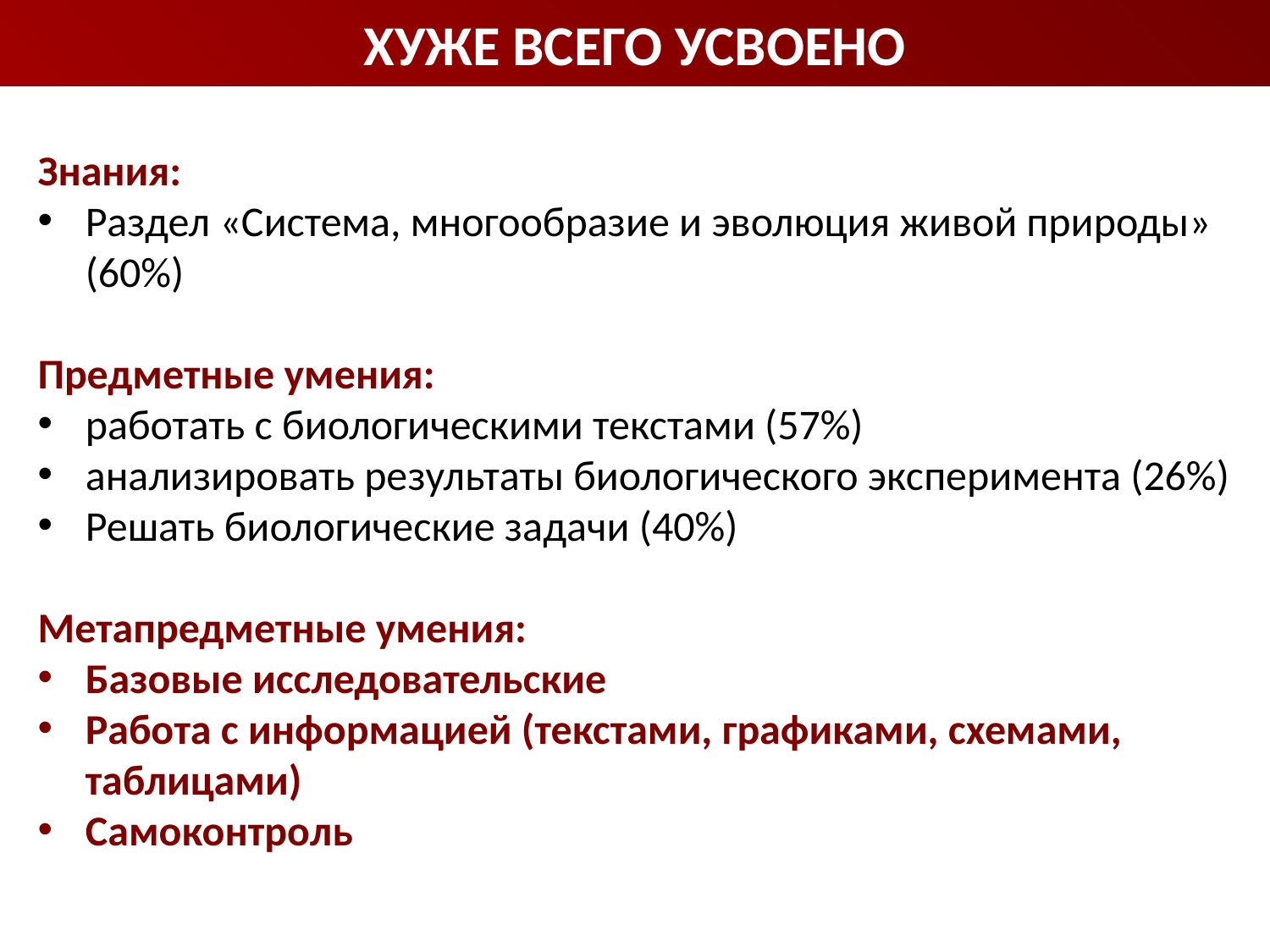

# ХУЖЕ ВСЕГО УСВОЕНО

Знания:
Раздел «Система, многообразие и эволюция живой природы» (60%)

Предметные умения:
работать с биологическими текстами (57%)
анализировать результаты биологического эксперимента (26%)
Решать биологические задачи (40%)

Метапредметные умения:
Базовые исследовательские
Работа с информацией (текстами, графиками, схемами, таблицами)
Самоконтроль